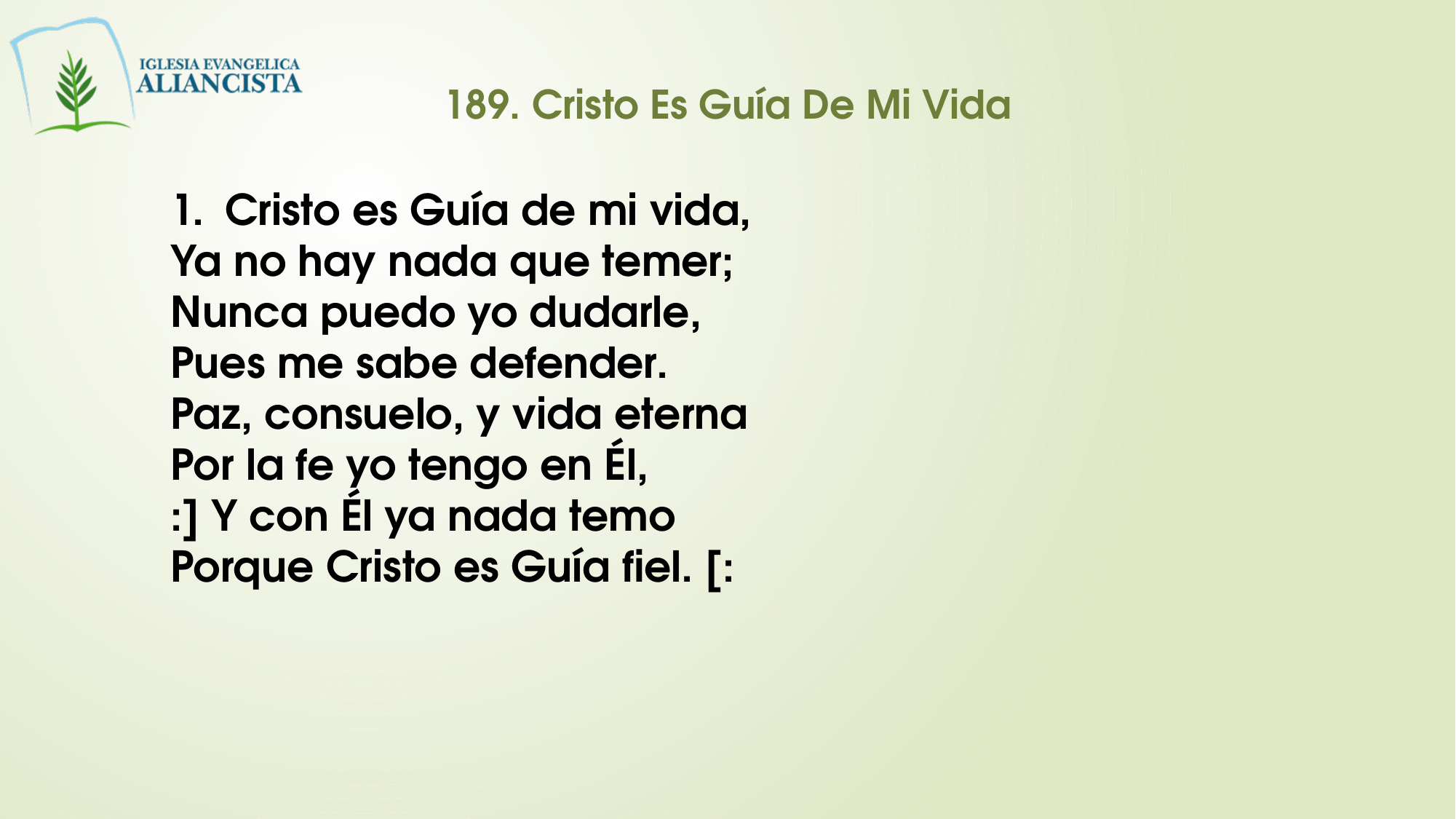

189. Cristo Es Guía De Mi Vida
Cristo es Guía de mi vida,
Ya no hay nada que temer;
Nunca puedo yo dudarle,
Pues me sabe defender.
Paz, consuelo, y vida eterna
Por la fe yo tengo en Él,
:] Y con Él ya nada temo
Porque Cristo es Guía fiel. [: